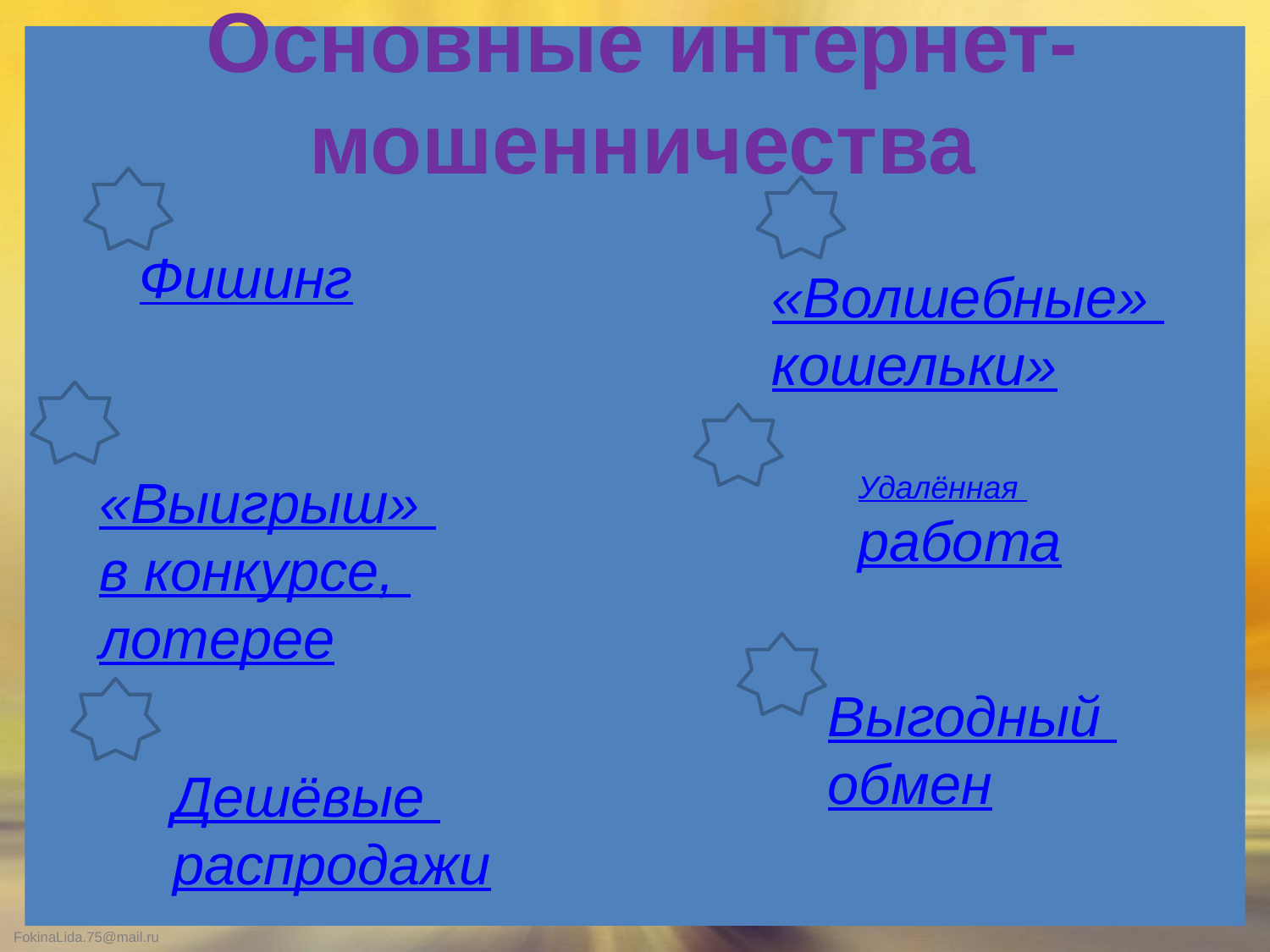

Основные интернет-мошенничества

Фишинг
«Волшебные»
кошельки»

«Выигрыш»
в конкурсе,
лотерее
Удалённая
работа

Выгодный
обмен

Дешёвые
распродажи